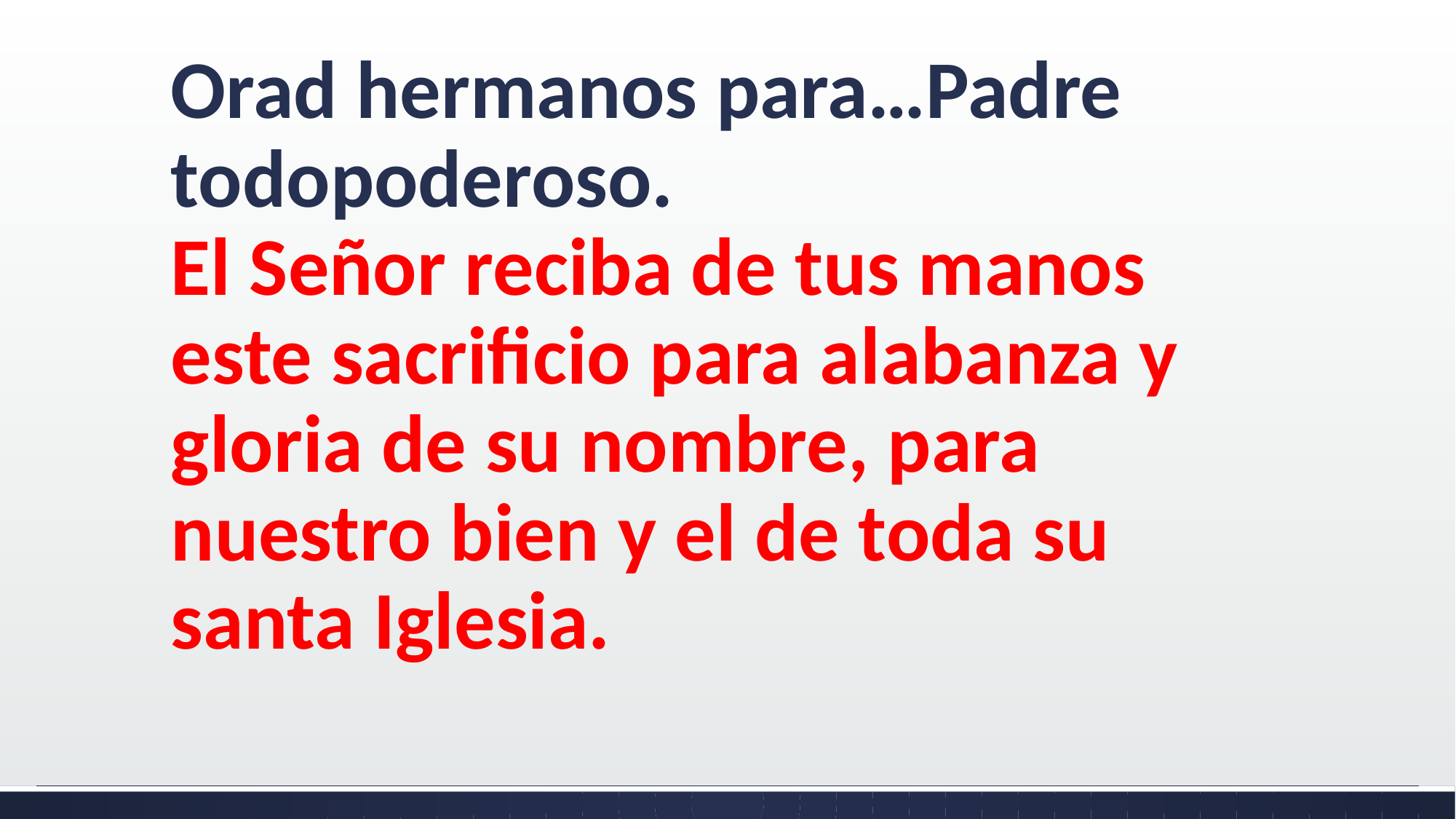

# Orad hermanos para…Padre todopoderoso. El Señor reciba de tus manos este sacrificio para alabanza y gloria de su nombre, para nuestro bien y el de toda su santa Iglesia.